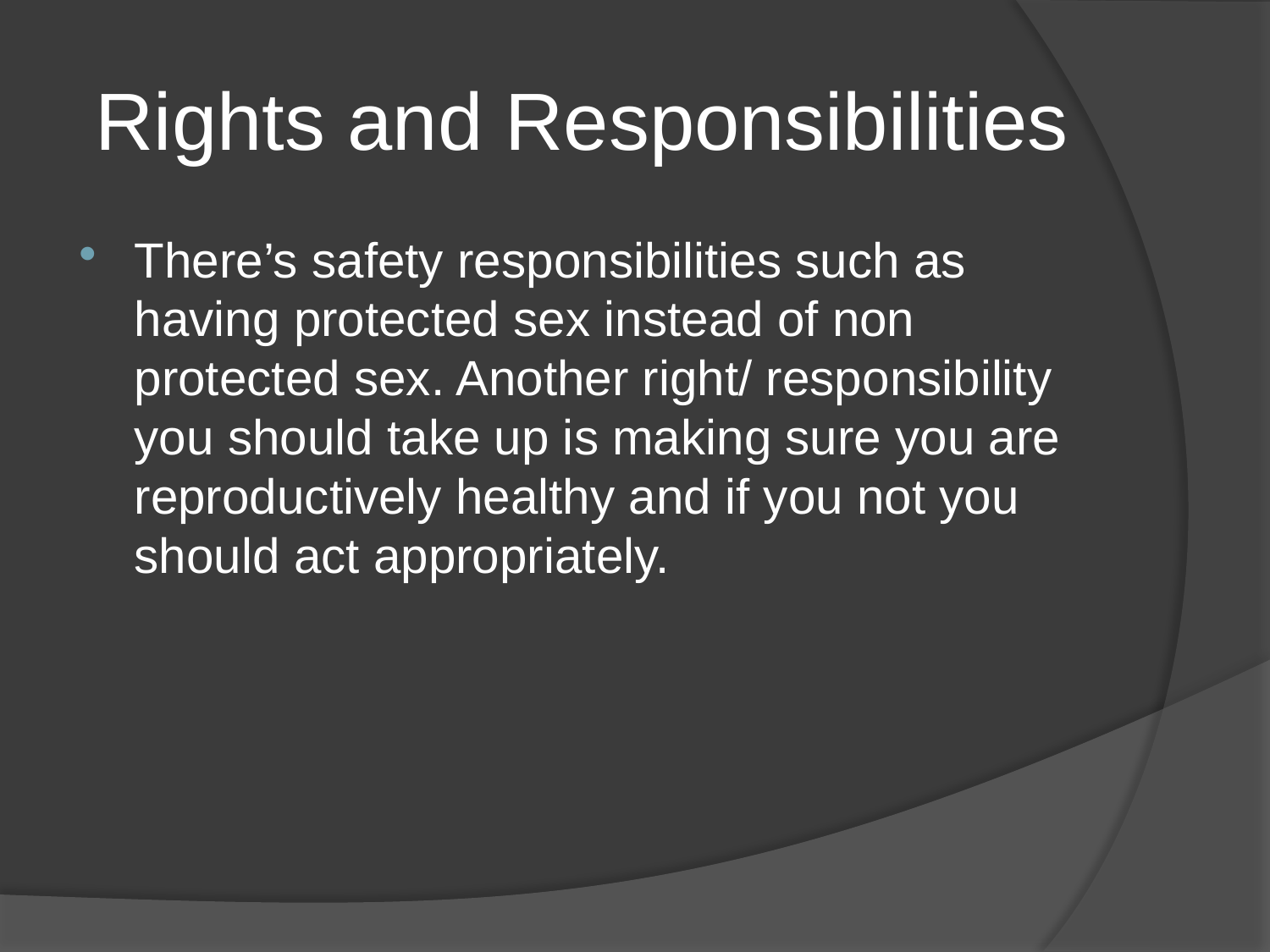

# Rights and Responsibilities
There’s safety responsibilities such as having protected sex instead of non protected sex. Another right/ responsibility you should take up is making sure you are reproductively healthy and if you not you should act appropriately.